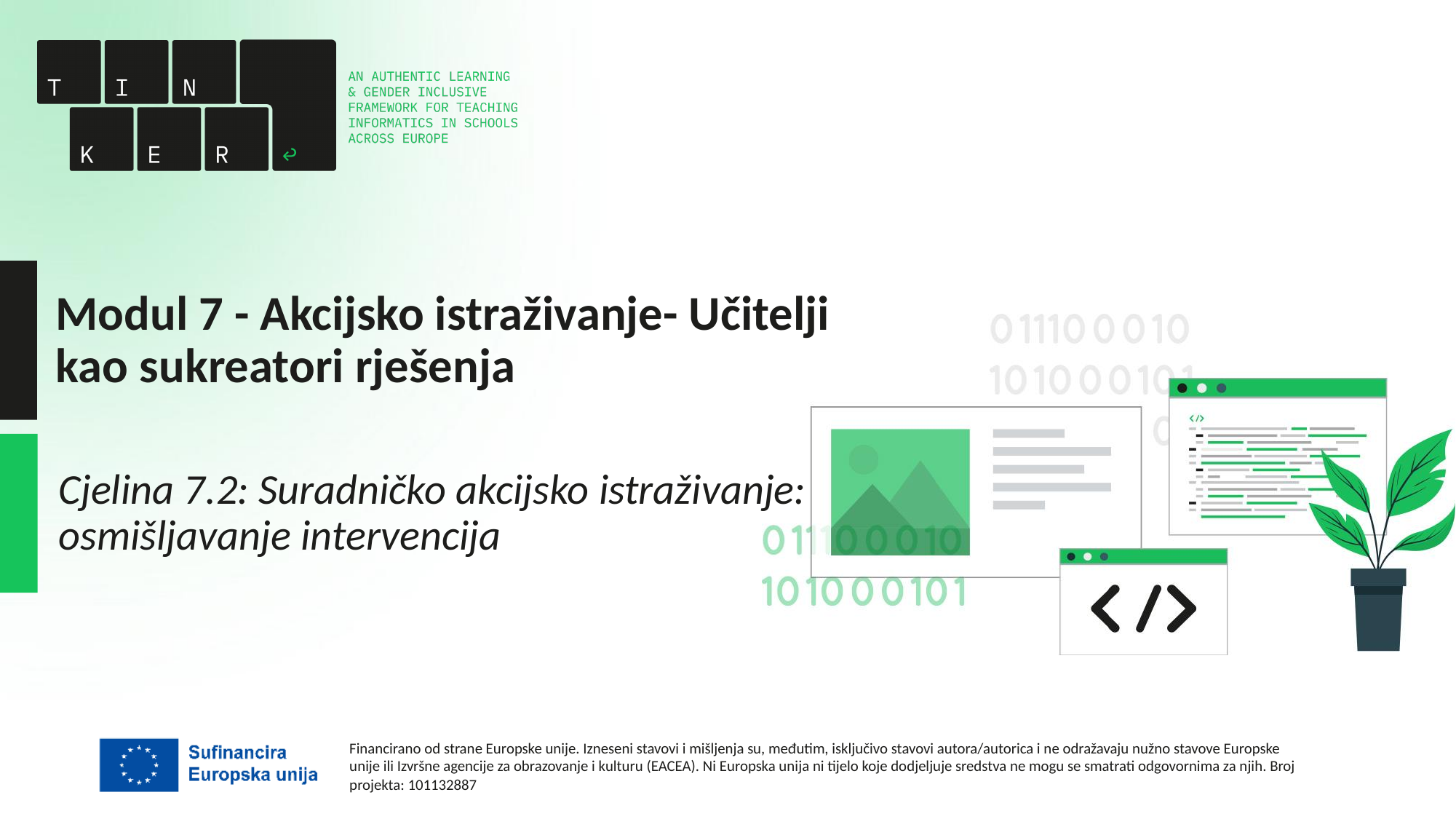

# Modul 7 - Akcijsko istraživanje- Učitelji kao sukreatori rješenja
Cjelina 7.2: Suradničko akcijsko istraživanje: osmišljavanje intervencija